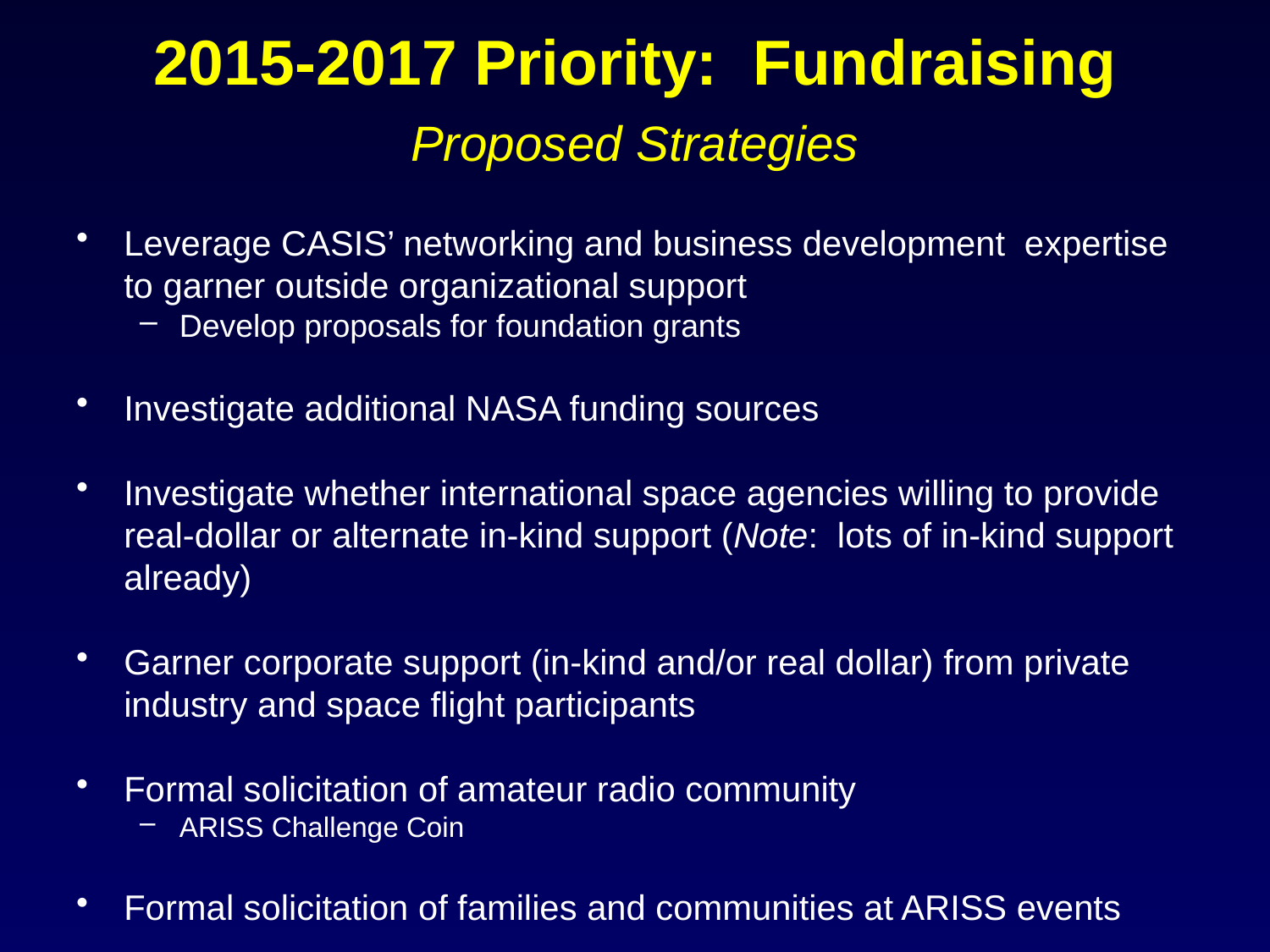

# 2015-2017 Priority:  Fundraising
Proposed Strategies

Leverage CASIS’ networking and business development  expertise to garner outside organizational support
Develop proposals for foundation grants

Investigate additional NASA funding sources

Investigate whether international space agencies willing to provide real-dollar or alternate in-kind support (Note:  lots of in-kind support already)

Garner corporate support (in-kind and/or real dollar) from private industry and space flight participants

Formal solicitation of amateur radio community
ARISS Challenge Coin

Formal solicitation of families and communities at ARISS events